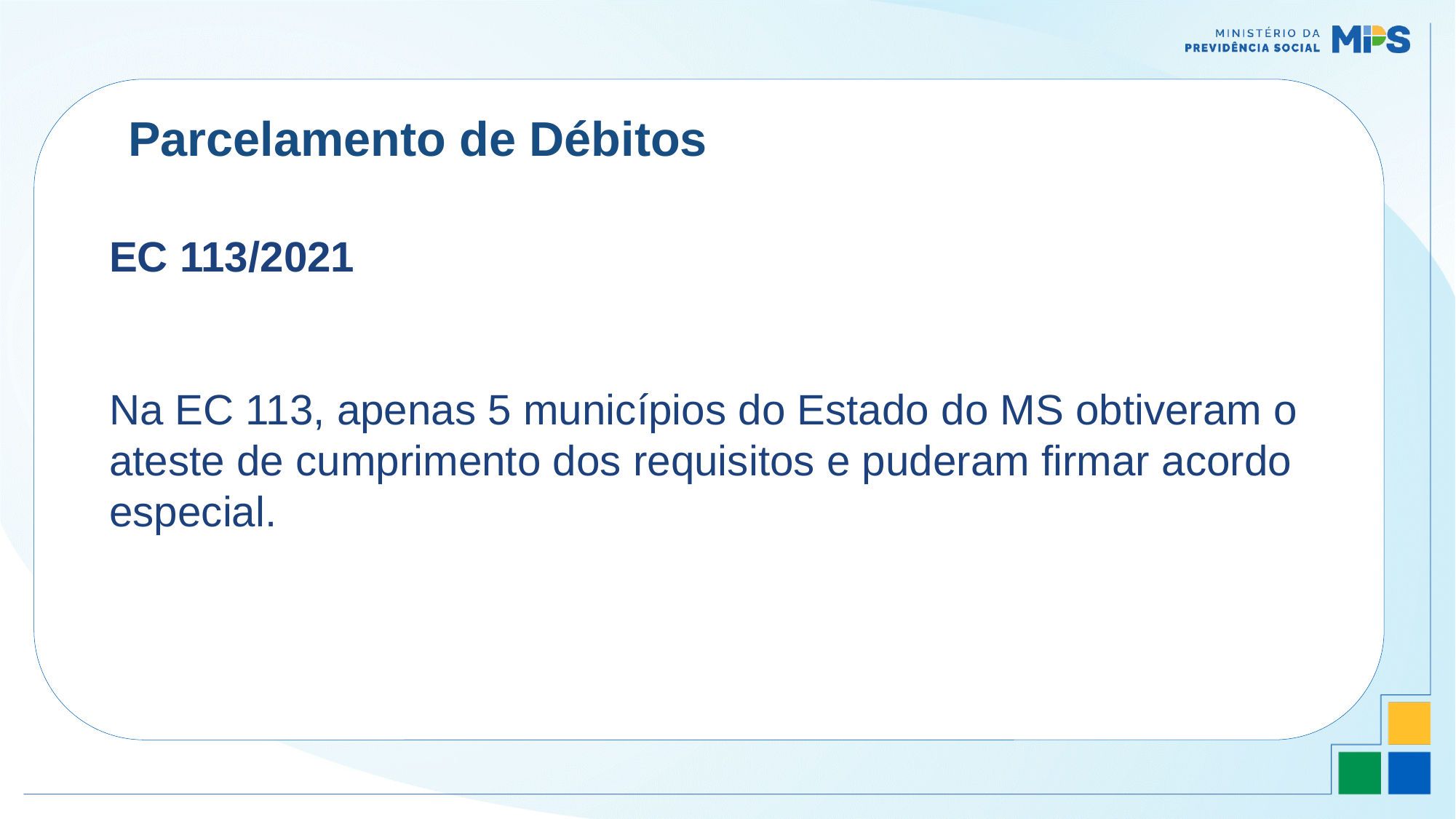

Parcelamento de Débitos
EC 113/2021

Na EC 113, apenas 5 municípios do Estado do MS obtiveram o ateste de cumprimento dos requisitos e puderam firmar acordo especial.